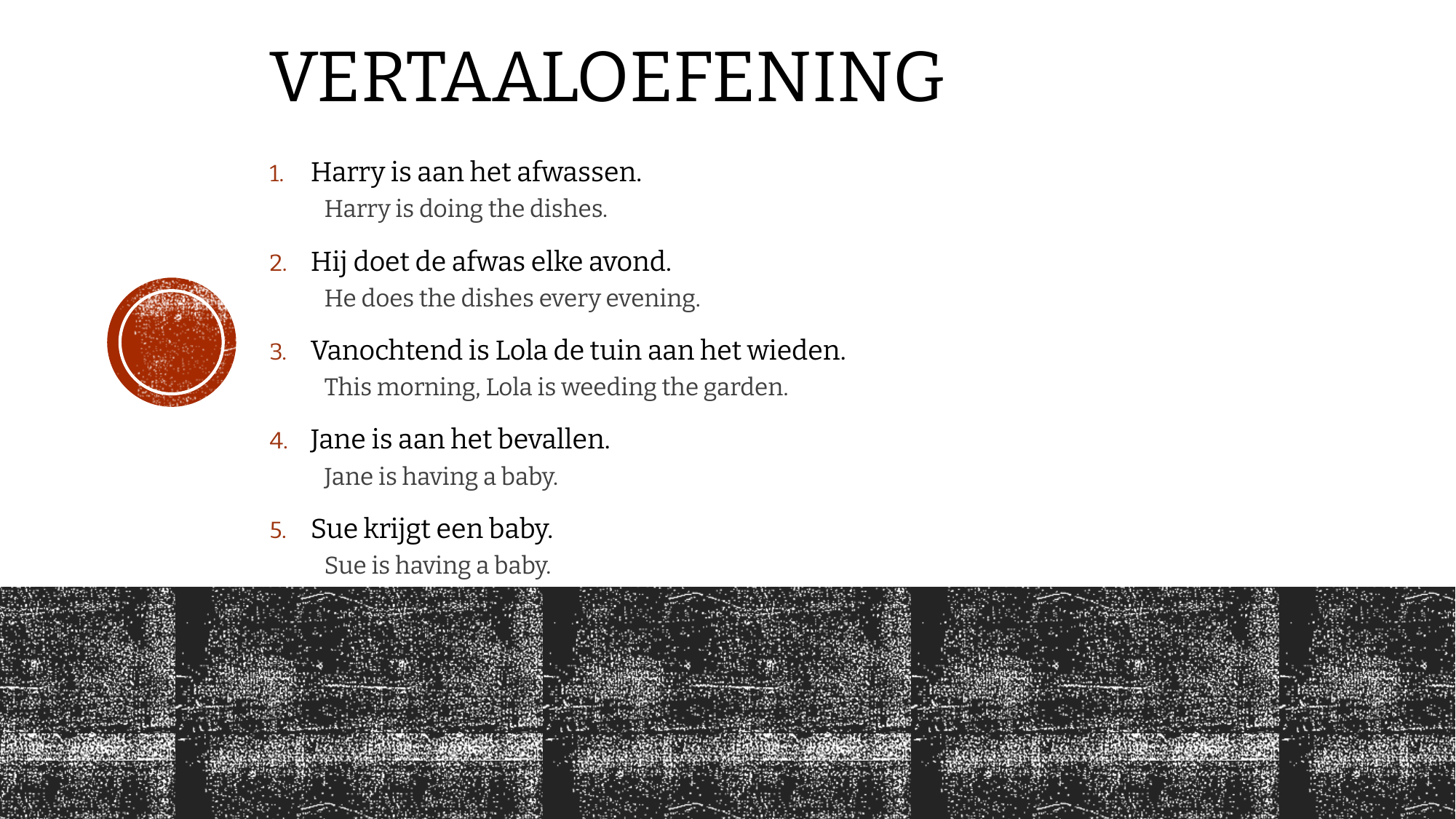

# VertaalOefening
Harry is aan het afwassen.
Harry is doing the dishes.
Hij doet de afwas elke avond.
He does the dishes every evening.
Vanochtend is Lola de tuin aan het wieden.
This morning, Lola is weeding the garden.
Jane is aan het bevallen.
Jane is having a baby.
Sue krijgt een baby.
Sue is having a baby.